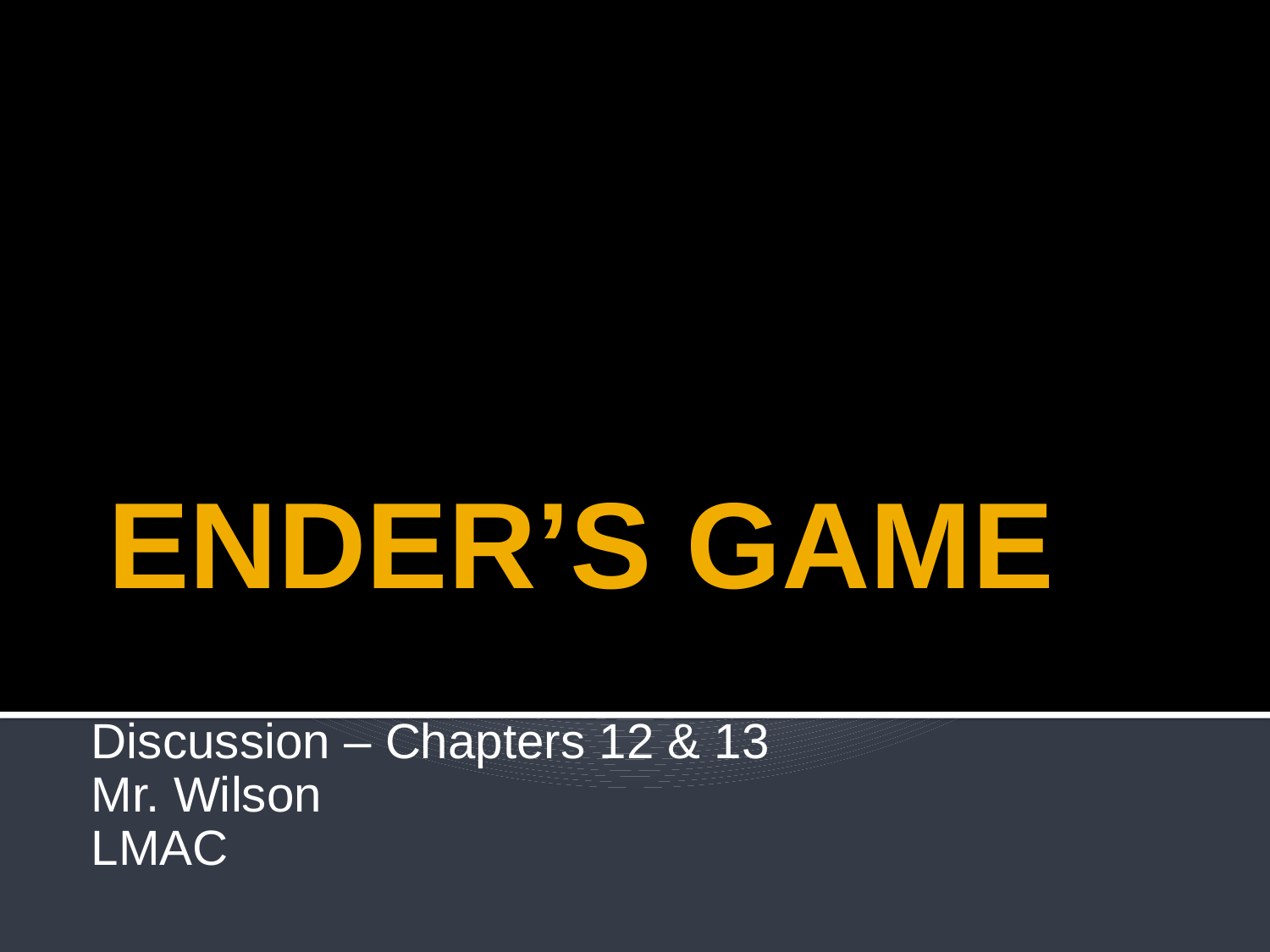

# ENDER’S GAME
Discussion – Chapters 12 & 13
Mr. Wilson
LMAC